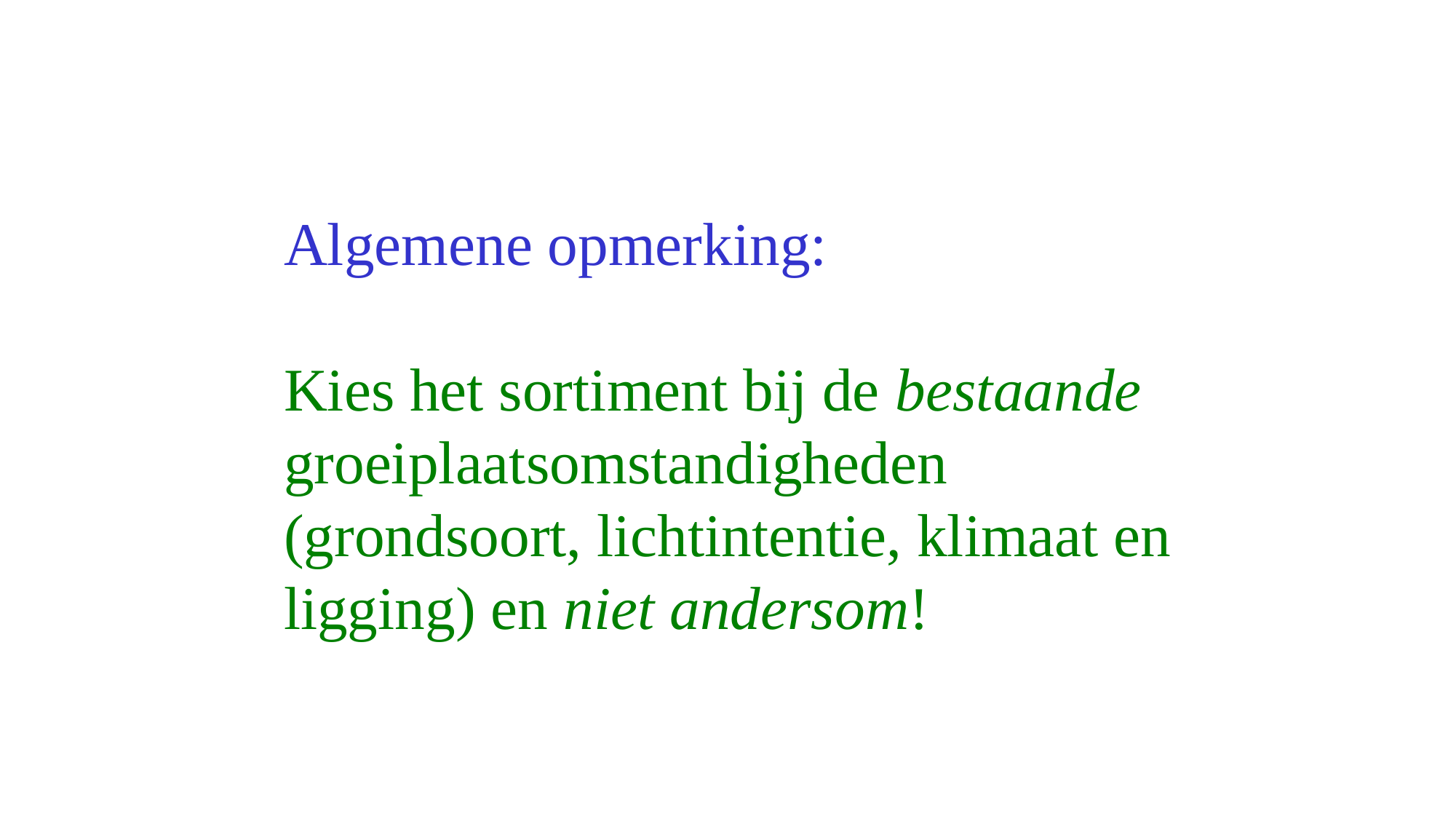

# Algemene opmerking: Kies het sortiment bij de bestaande groeiplaatsomstandigheden (grondsoort, lichtintentie, klimaat en ligging) en niet andersom!